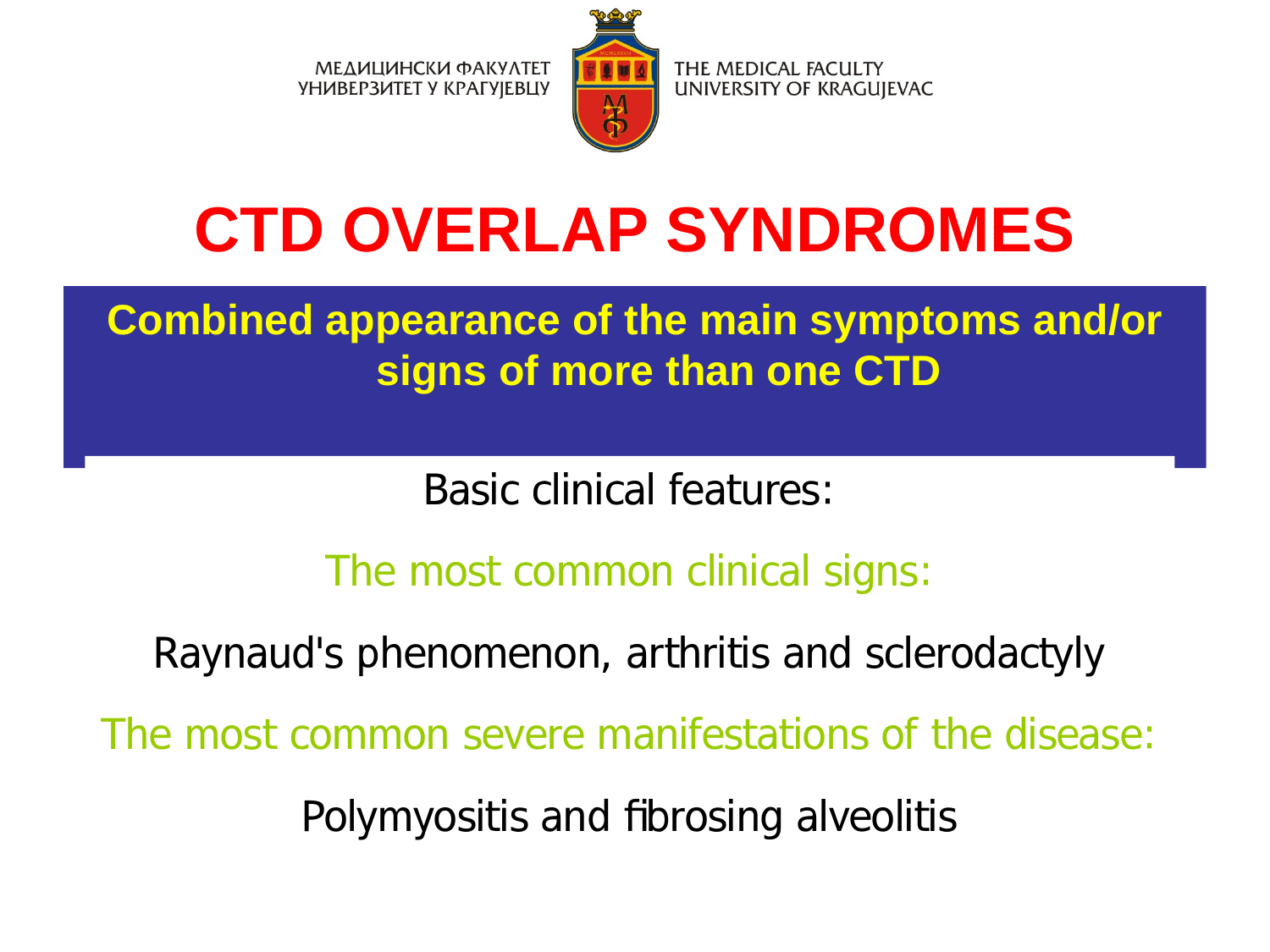

CTD OVERLAP SYNDROMES
Combined appearance of the main symptoms and/or signs of more than one CTD
Basic clinical features:
The most common clinical signs:
Raynaud's phenomenon, arthritis and sclerodactyly
The most common severe manifestations of the disease:
Polymyositis and fibrosing alveolitis